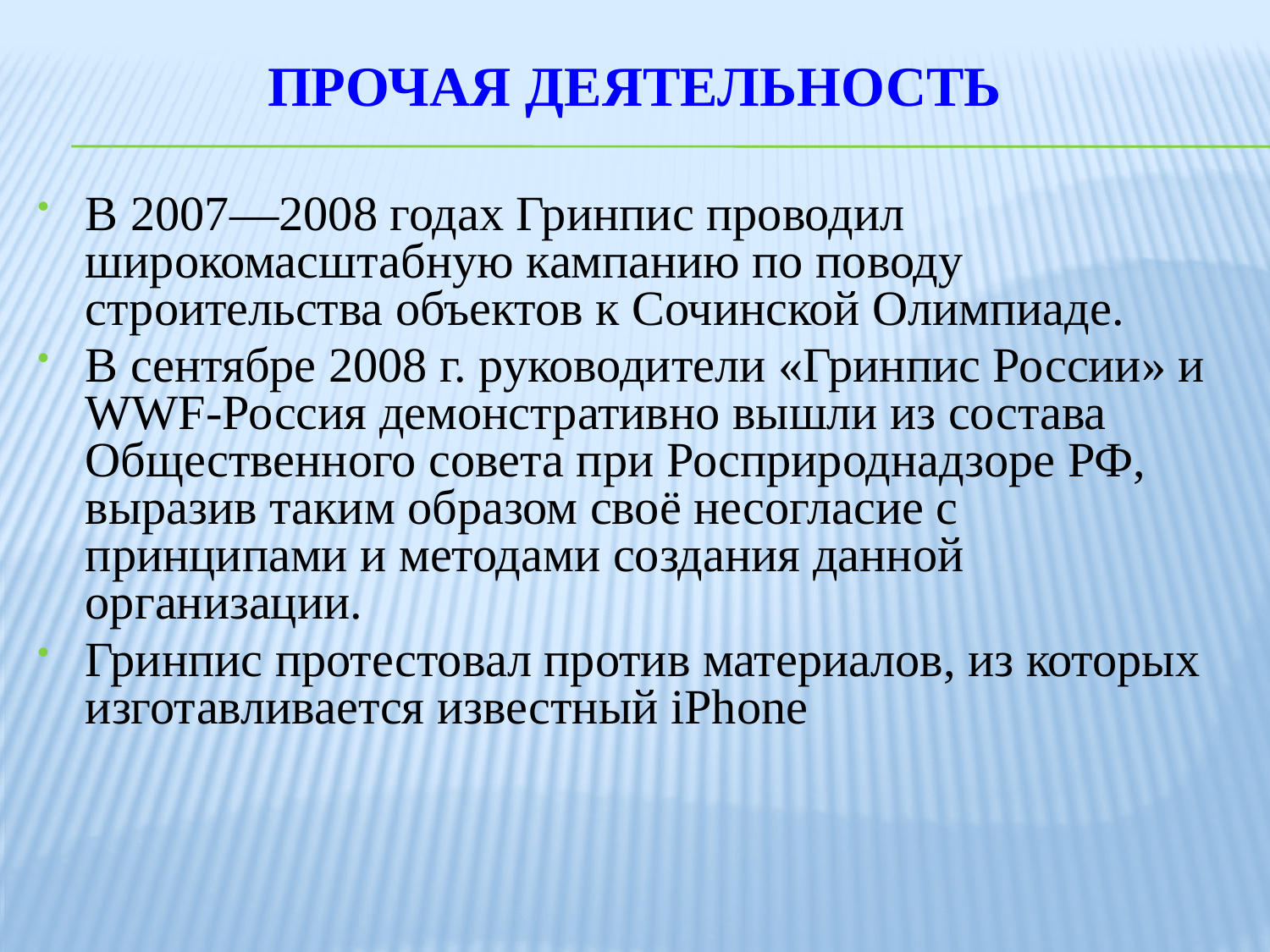

# Прочая деятельность
В 2007—2008 годах Гринпис проводил широкомасштабную кампанию по поводу строительства объектов к Сочинской Олимпиаде.
В сентябре 2008 г. руководители «Гринпис России» и WWF-Россия демонстративно вышли из состава Общественного совета при Росприроднадзоре РФ, выразив таким образом своё несогласие с принципами и методами создания данной организации.
Гринпис протестовал против материалов, из которых изготавливается известный iPhone